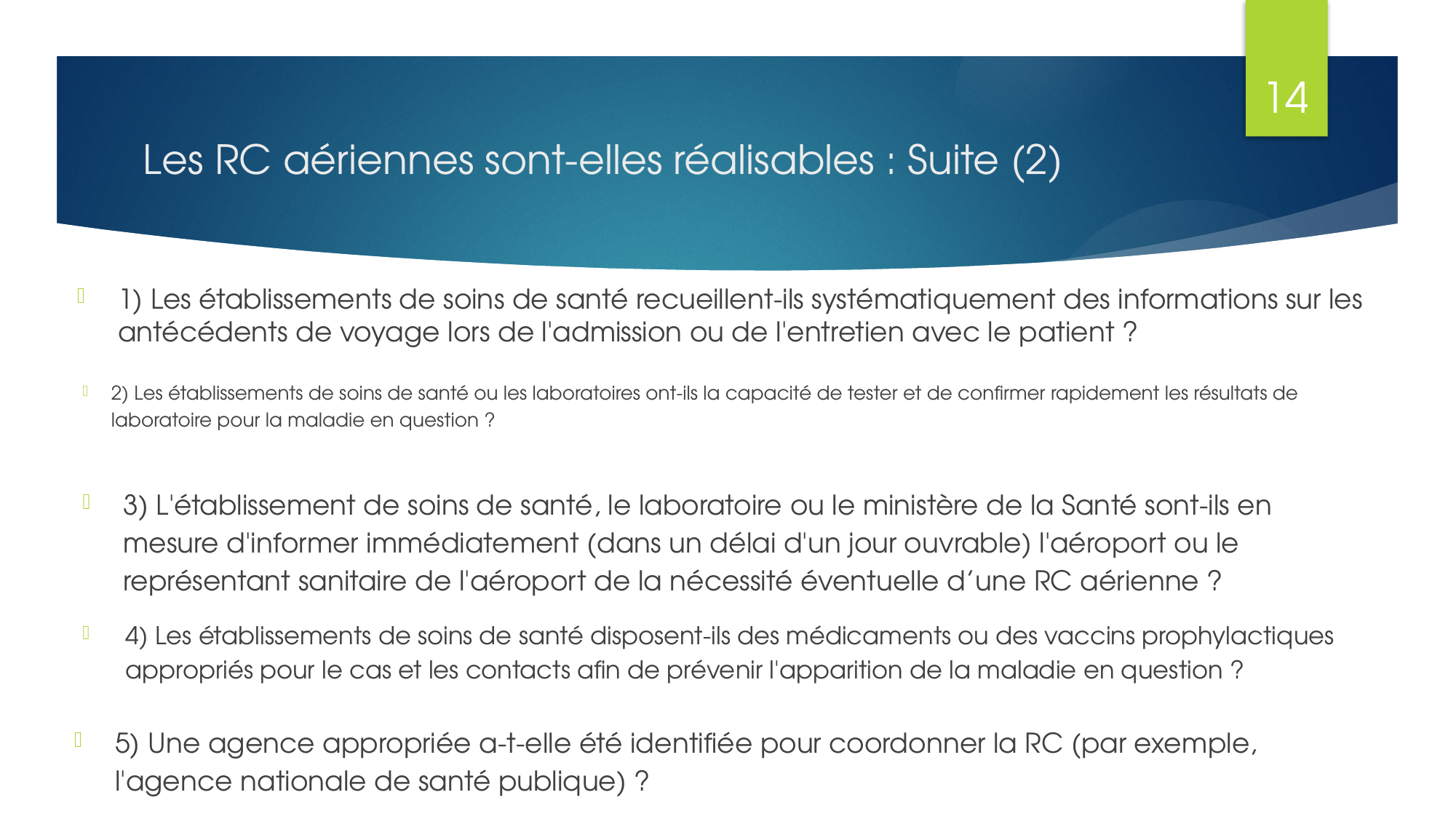

14
# Les RC aériennes sont-elles réalisables : Suite (2)
1) Les établissements de soins de santé recueillent-ils systématiquement des informations sur les antécédents de voyage lors de l'admission ou de l'entretien avec le patient ?
2) Les établissements de soins de santé ou les laboratoires ont-ils la capacité de tester et de confirmer rapidement les résultats de laboratoire pour la maladie en question ?
3) L'établissement de soins de santé, le laboratoire ou le ministère de la Santé sont-ils en mesure d'informer immédiatement (dans un délai d'un jour ouvrable) l'aéroport ou le représentant sanitaire de l'aéroport de la nécessité éventuelle d’une RC aérienne ?
4) Les établissements de soins de santé disposent-ils des médicaments ou des vaccins prophylactiques appropriés pour le cas et les contacts afin de prévenir l'apparition de la maladie en question ?
5) Une agence appropriée a-t-elle été identifiée pour coordonner la RC (par exemple, l'agence nationale de santé publique) ?